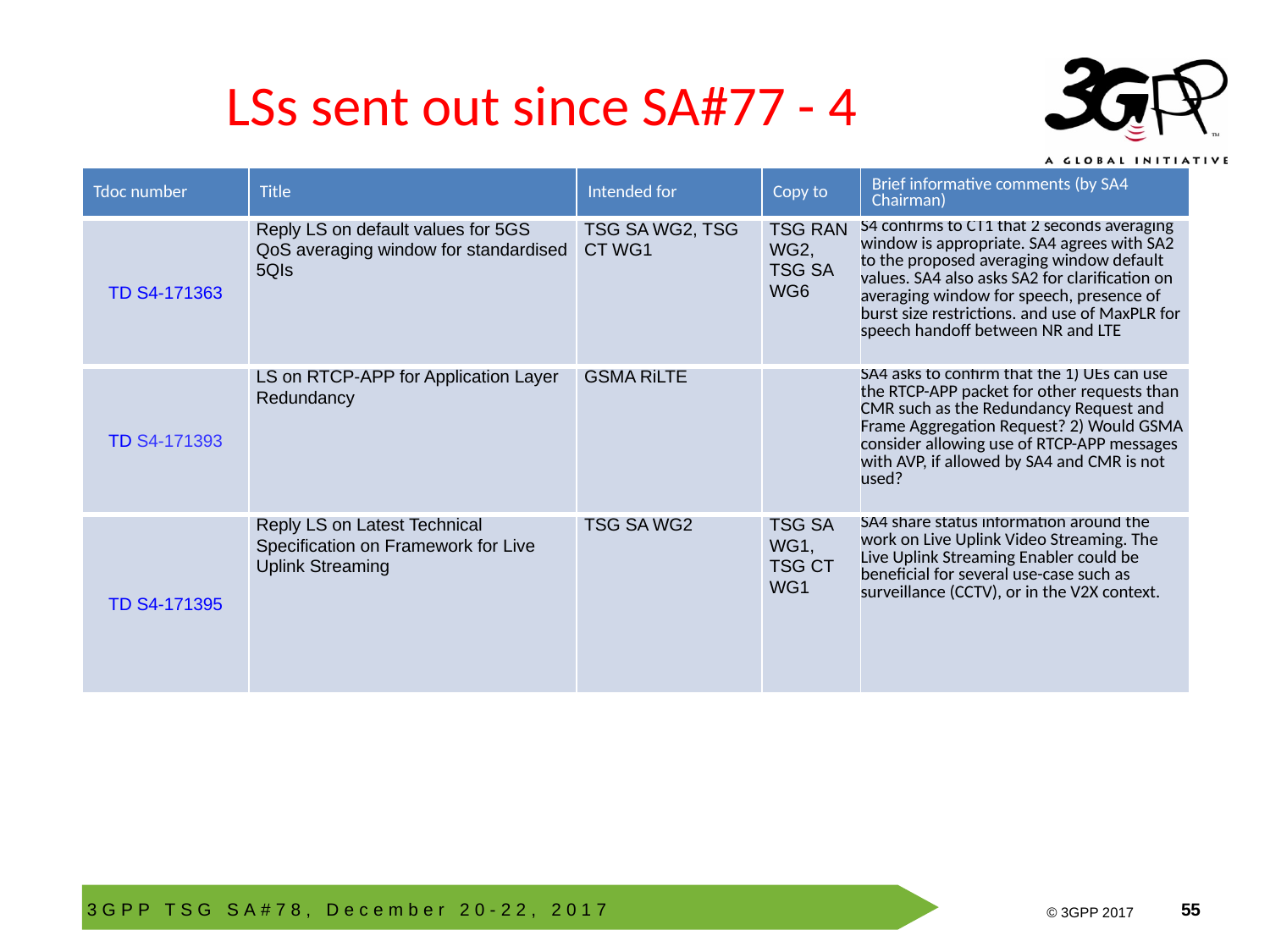

# LSs sent out since SA#77 - 4
| Tdoc number | Title | Intended for | Copy to | Brief informative comments (by SA4 Chairman) |
| --- | --- | --- | --- | --- |
| TD S4-171363 | Reply LS on default values for 5GS QoS averaging window for standardised 5QIs | TSG SA WG2, TSG CT WG1 | TSG RAN WG2, TSG SA WG6 | S4 confirms to CT1 that 2 seconds averaging window is appropriate. SA4 agrees with SA2 to the proposed averaging window default values. SA4 also asks SA2 for clarification on averaging window for speech, presence of burst size restrictions. and use of MaxPLR for speech handoff between NR and LTE |
| TD S4-171393 | LS on RTCP-APP for Application Layer Redundancy | GSMA RiLTE |  | SA4 asks to confirm that the 1) UEs can use the RTCP-APP packet for other requests than CMR such as the Redundancy Request and Frame Aggregation Request? 2) Would GSMA consider allowing use of RTCP-APP messages with AVP, if allowed by SA4 and CMR is not used? |
| TD S4-171395 | Reply LS on Latest Technical Specification on Framework for Live Uplink Streaming | TSG SA WG2 | TSG SA WG1, TSG CT WG1 | SA4 share status information around the work on Live Uplink Video Streaming. The Live Uplink Streaming Enabler could be beneficial for several use-case such as surveillance (CCTV), or in the V2X context. |